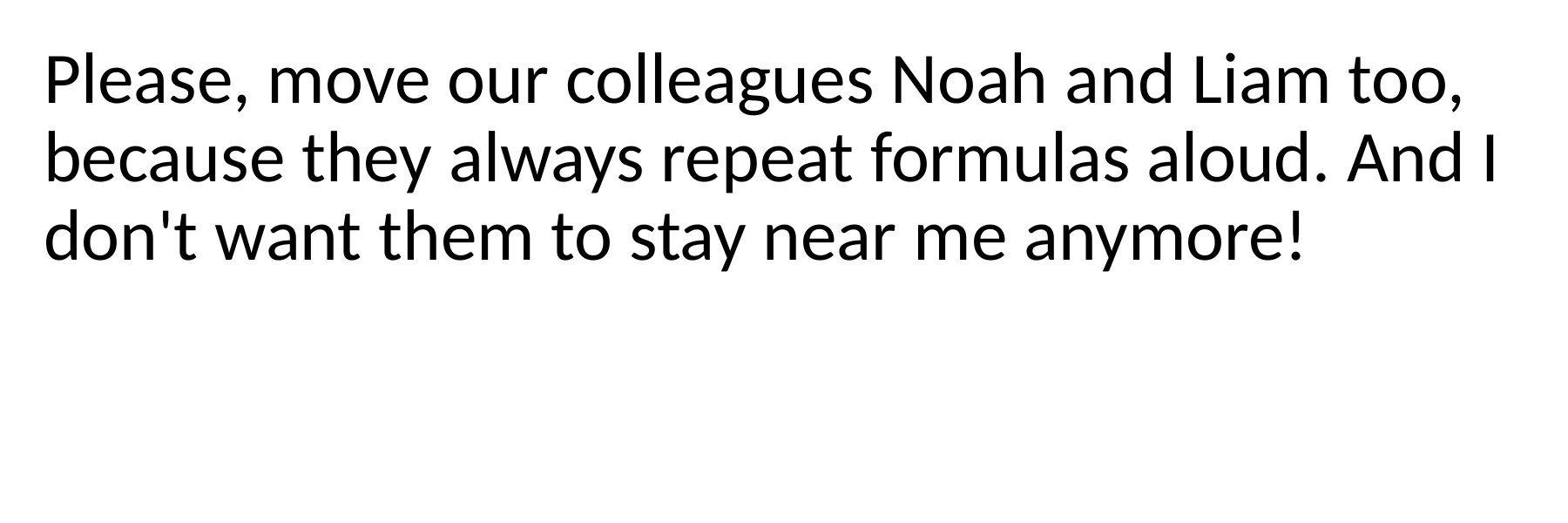

Please, move our colleagues Noah and Liam too, because they always repeat formulas aloud. And I don't want them to stay near me anymore!